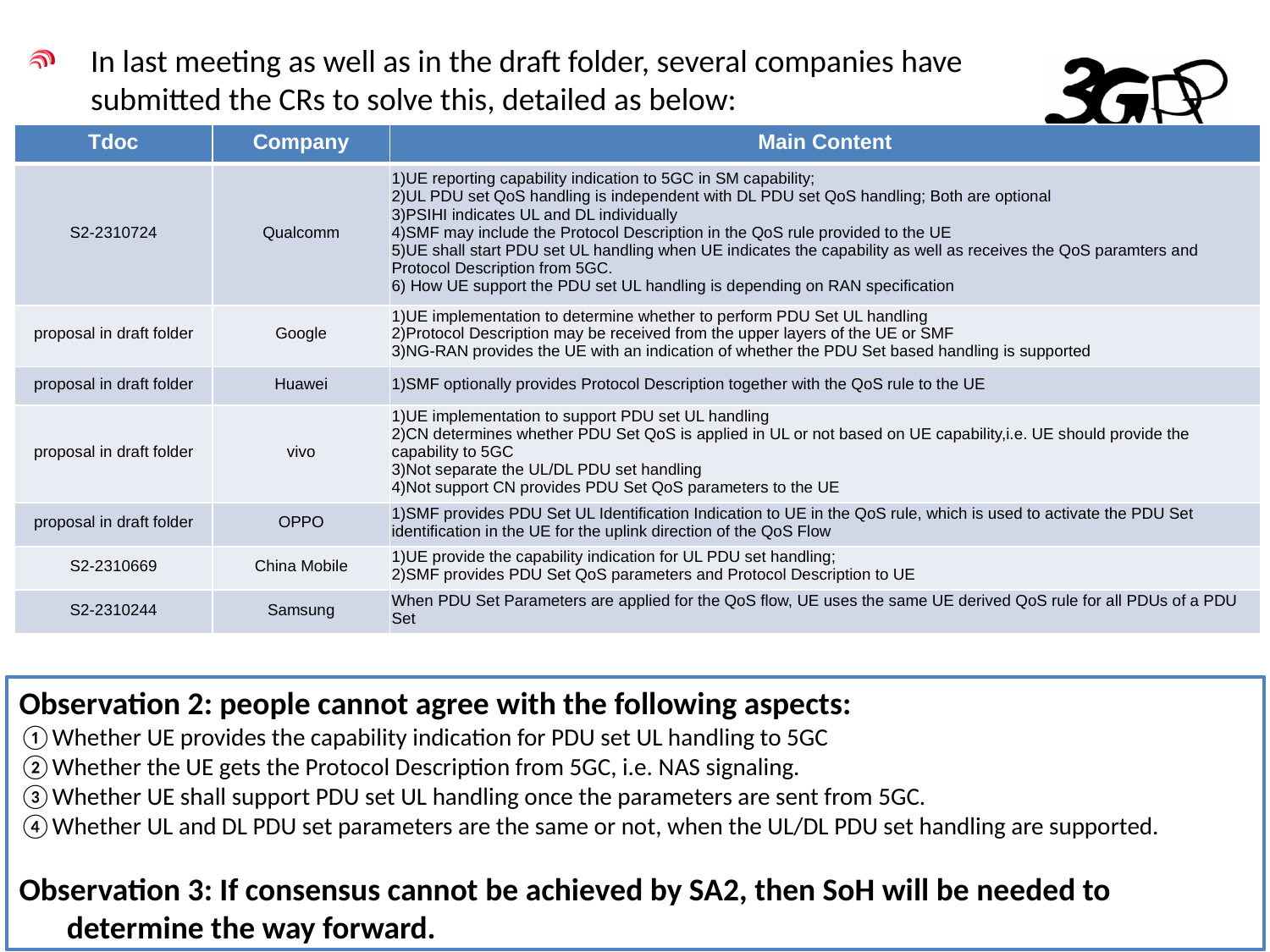

In last meeting as well as in the draft folder, several companies have submitted the CRs to solve this, detailed as below:
| Tdoc | Company | Main Content |
| --- | --- | --- |
| S2-2310724 | Qualcomm | 1)UE reporting capability indication to 5GC in SM capability; 2)UL PDU set QoS handling is independent with DL PDU set QoS handling; Both are optional 3)PSIHI indicates UL and DL individually 4)SMF may include the Protocol Description in the QoS rule provided to the UE 5)UE shall start PDU set UL handling when UE indicates the capability as well as receives the QoS paramters and Protocol Description from 5GC. 6) How UE support the PDU set UL handling is depending on RAN specification |
| proposal in draft folder | Google | 1)UE implementation to determine whether to perform PDU Set UL handling 2)Protocol Description may be received from the upper layers of the UE or SMF 3)NG-RAN provides the UE with an indication of whether the PDU Set based handling is supported |
| proposal in draft folder | Huawei | 1)SMF optionally provides Protocol Description together with the QoS rule to the UE |
| proposal in draft folder | vivo | 1)UE implementation to support PDU set UL handling 2)CN determines whether PDU Set QoS is applied in UL or not based on UE capability,i.e. UE should provide the capability to 5GC 3)Not separate the UL/DL PDU set handling 4)Not support CN provides PDU Set QoS parameters to the UE |
| proposal in draft folder | OPPO | 1)SMF provides PDU Set UL Identification Indication to UE in the QoS rule, which is used to activate the PDU Set identification in the UE for the uplink direction of the QoS Flow |
| S2-2310669 | China Mobile | 1)UE provide the capability indication for UL PDU set handling; 2)SMF provides PDU Set QoS parameters and Protocol Description to UE |
| S2-2310244 | Samsung | When PDU Set Parameters are applied for the QoS flow, UE uses the same UE derived QoS rule for all PDUs of a PDU Set |
Observation 2: people cannot agree with the following aspects:
Whether UE provides the capability indication for PDU set UL handling to 5GC
Whether the UE gets the Protocol Description from 5GC, i.e. NAS signaling.
Whether UE shall support PDU set UL handling once the parameters are sent from 5GC.
Whether UL and DL PDU set parameters are the same or not, when the UL/DL PDU set handling are supported.

Observation 3: If consensus cannot be achieved by SA2, then SoH will be needed to determine the way forward.